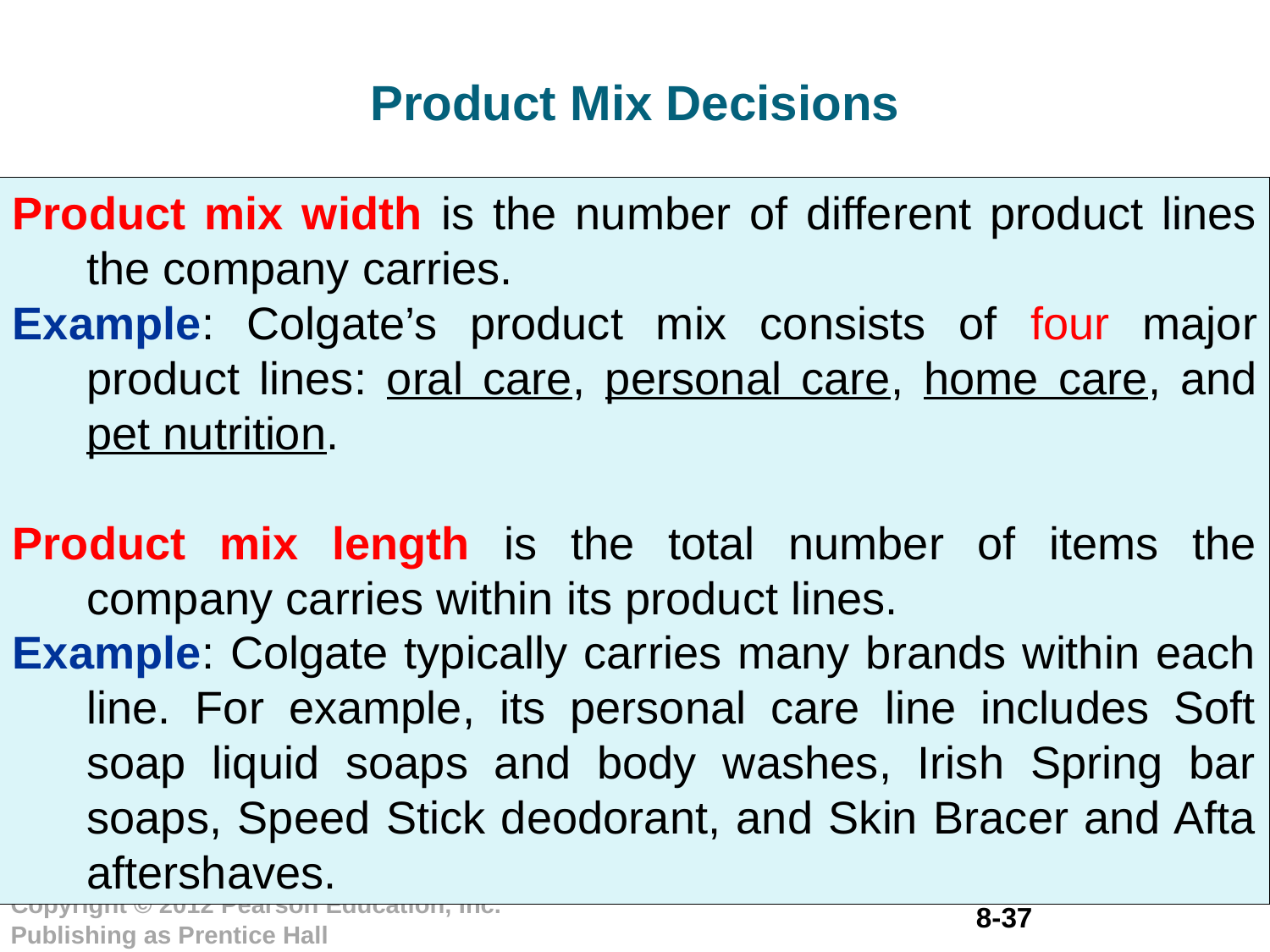

Product Mix Decisions
Product mix width is the number of different product lines the company carries.
Example: Colgate’s product mix consists of four major product lines: oral care, personal care, home care, and pet nutrition.

Product mix length is the total number of items the company carries within its product lines.
Example: Colgate typically carries many brands within each line. For example, its personal care line includes Soft soap liquid soaps and body washes, Irish Spring bar soaps, Speed Stick deodorant, and Skin Bracer and Afta aftershaves.